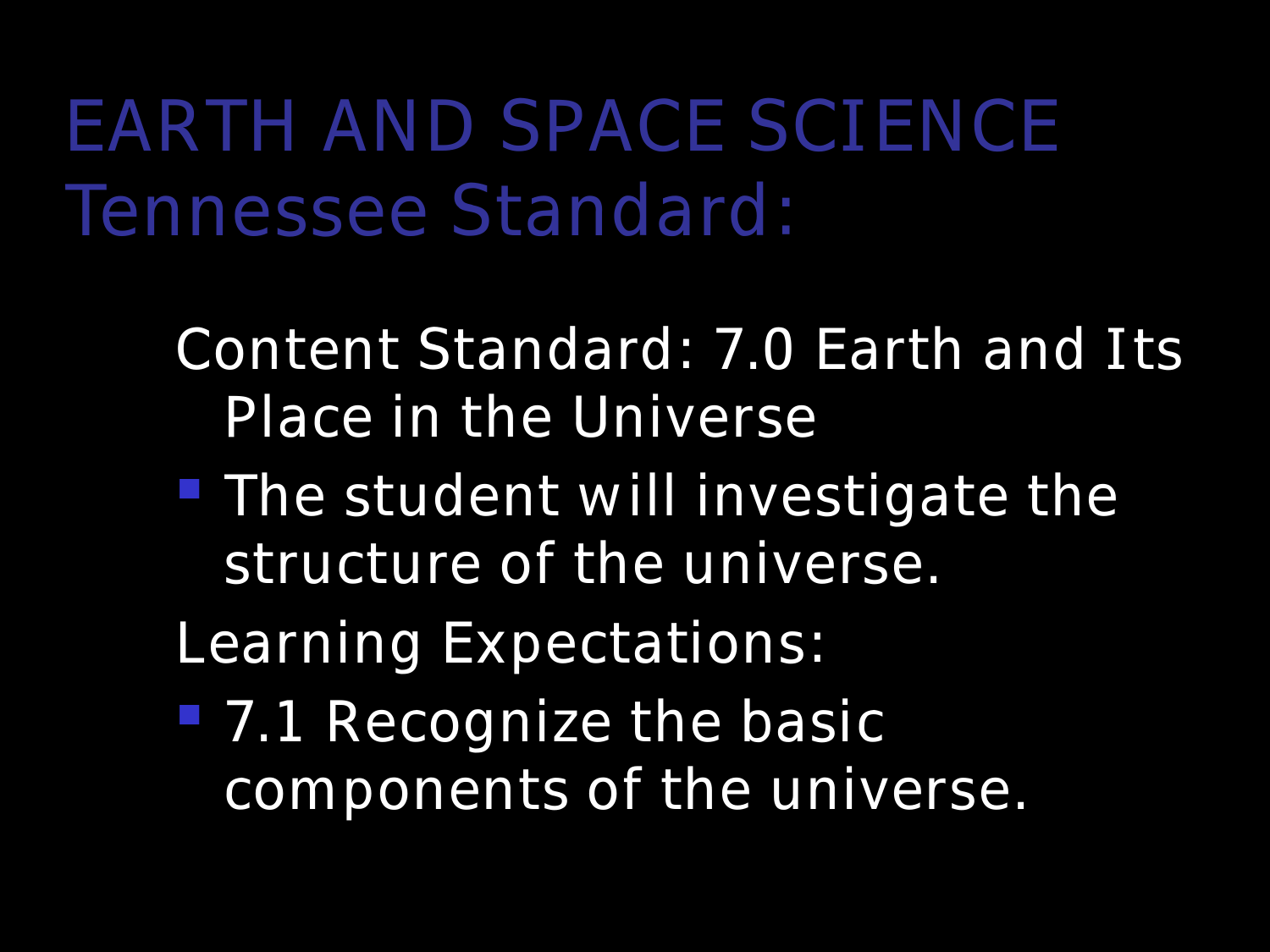

# EARTH AND SPACE SCIENCE Tennessee Standard:
Content Standard: 7.0 Earth and Its Place in the Universe
The student will investigate the structure of the universe.
Learning Expectations:
7.1 Recognize the basic components of the universe.